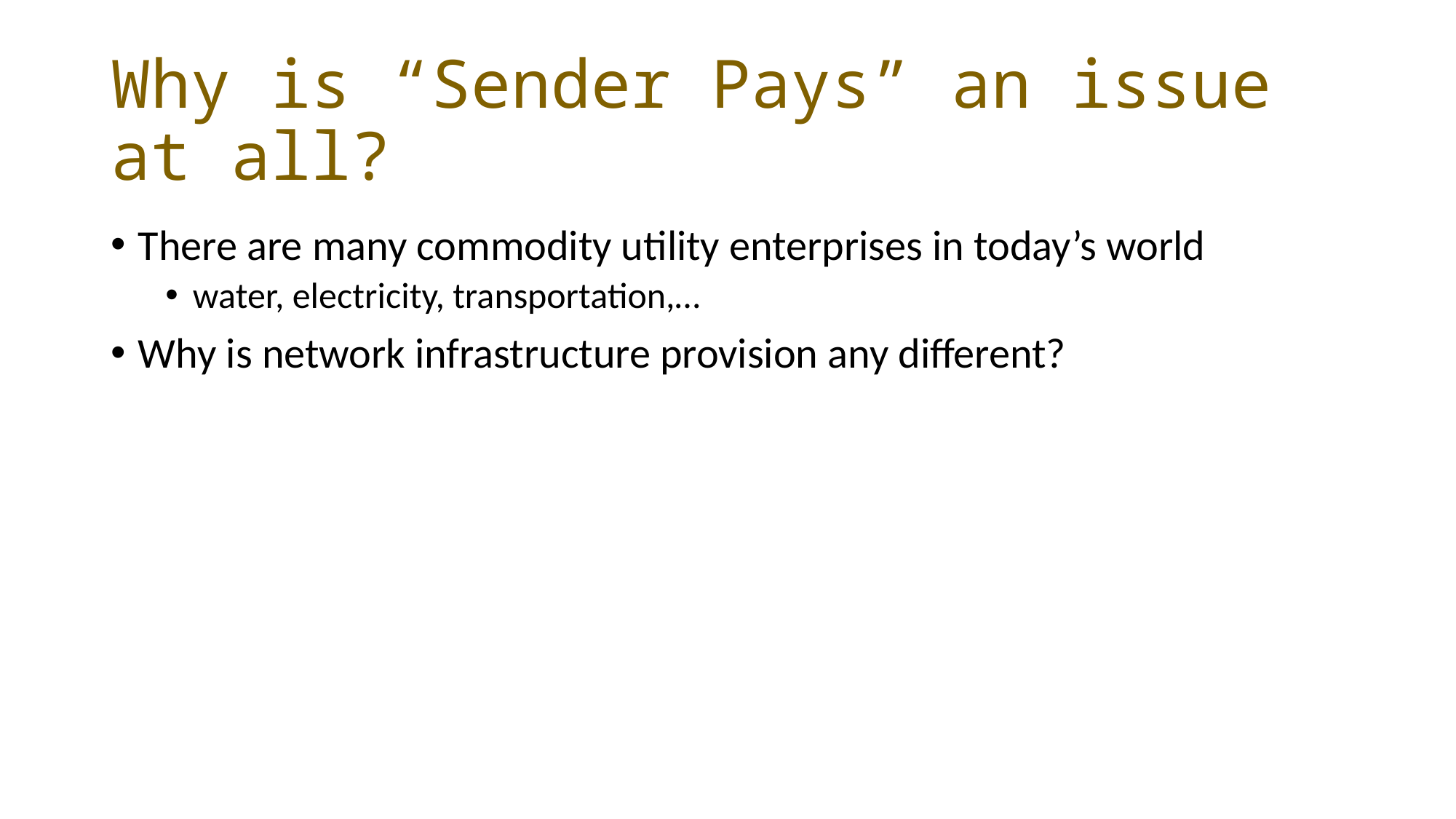

# Why is “Sender Pays” an issue at all?
There are many commodity utility enterprises in today’s world
water, electricity, transportation,…
Why is network infrastructure provision any different?